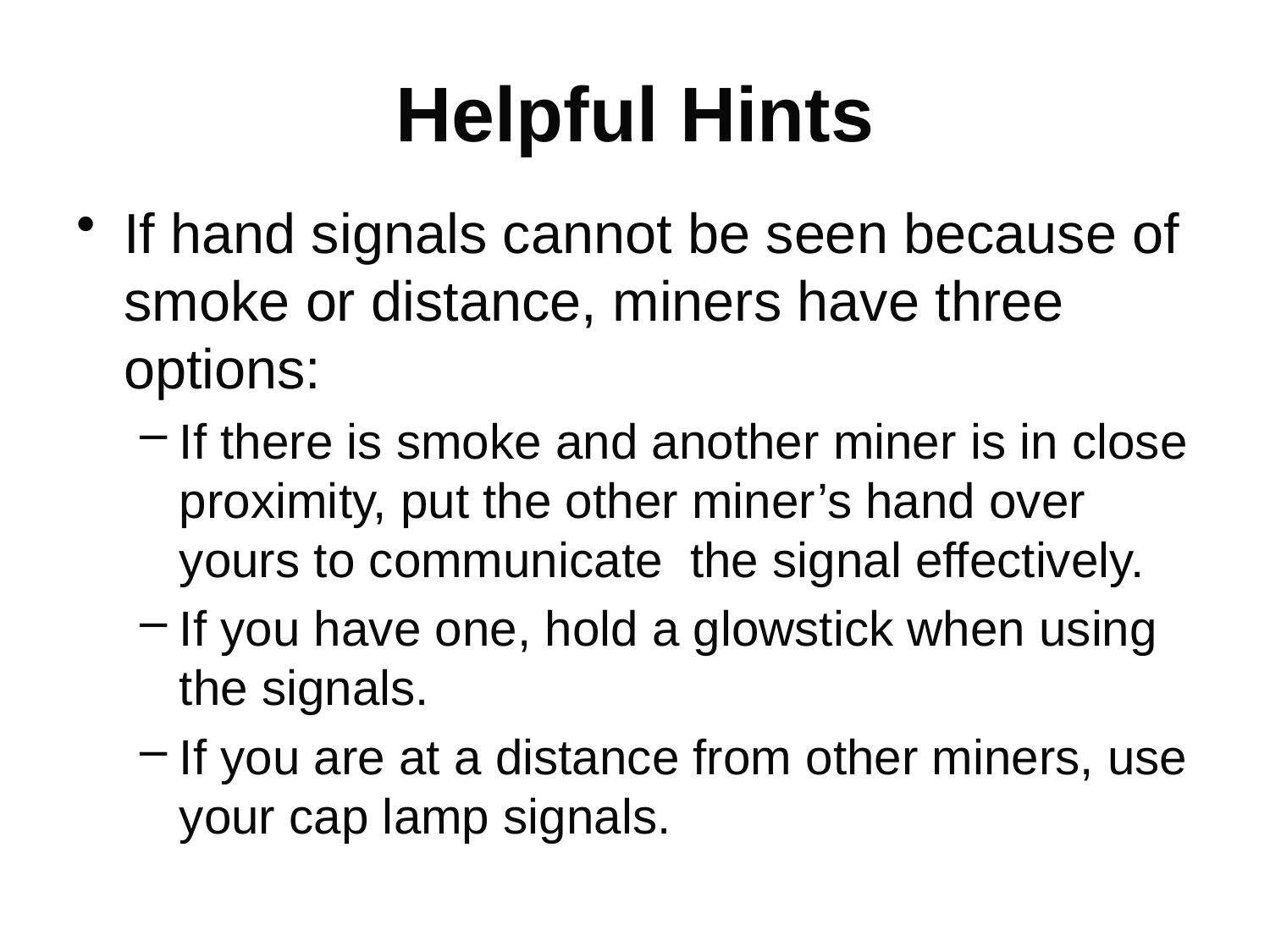

# Helpful Hints
If hand signals cannot be seen because of smoke or distance, miners have three options:
If there is smoke and another miner is in close proximity, put the other miner’s hand over yours to communicate  the signal effectively.
If you have one, hold a glowstick when using the signals.
If you are at a distance from other miners, use your cap lamp signals.